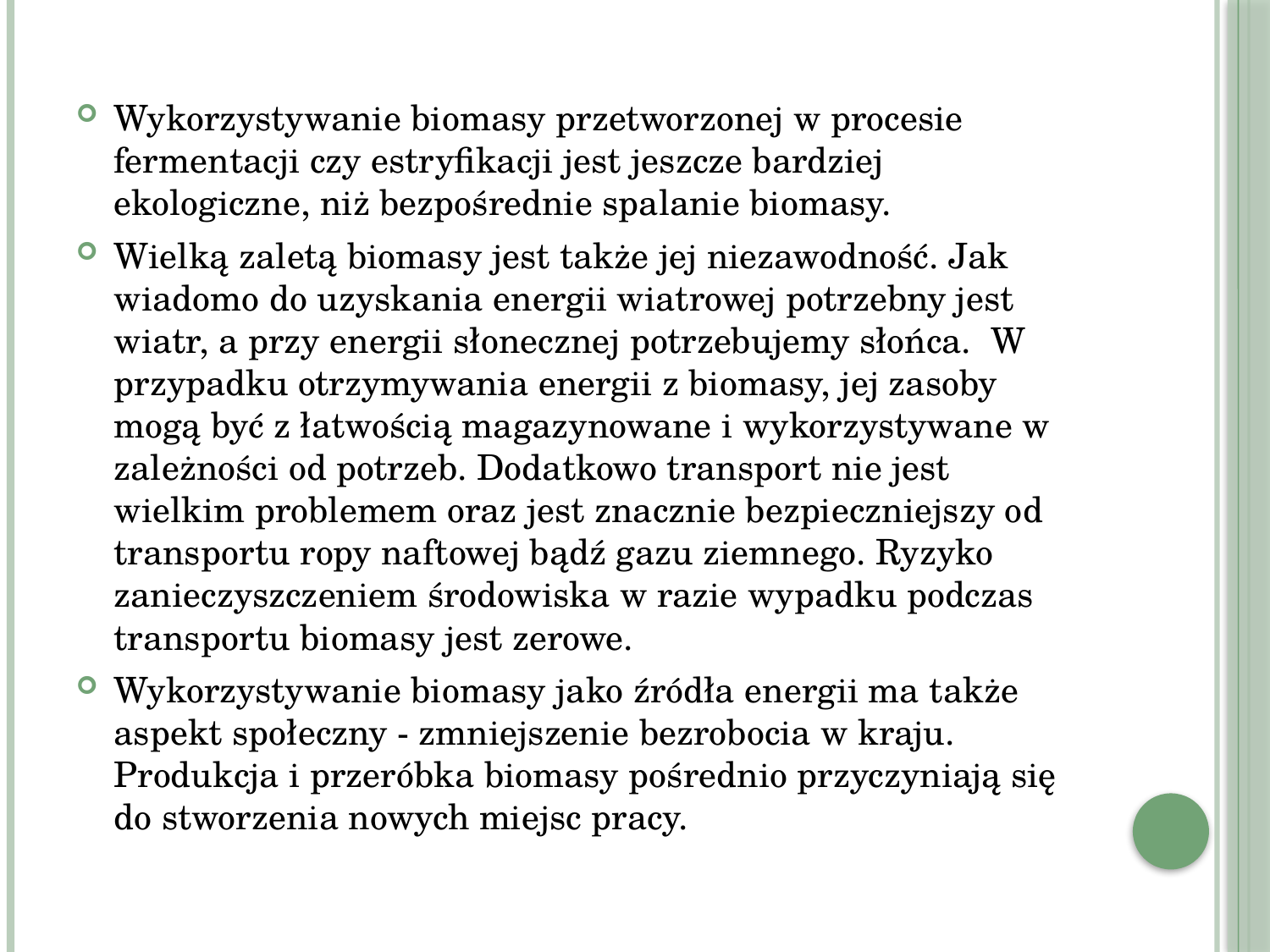

Wykorzystywanie biomasy przetworzonej w procesie fermentacji czy estryfikacji jest jeszcze bardziej ekologiczne, niż bezpośrednie spalanie biomasy.
Wielką zaletą biomasy jest także jej niezawodność. Jak wiadomo do uzyskania energii wiatrowej potrzebny jest wiatr, a przy energii słonecznej potrzebujemy słońca.  W przypadku otrzymywania energii z biomasy, jej zasoby mogą być z łatwością magazynowane i wykorzystywane w zależności od potrzeb. Dodatkowo transport nie jest wielkim problemem oraz jest znacznie bezpieczniejszy od transportu ropy naftowej bądź gazu ziemnego. Ryzyko zanieczyszczeniem środowiska w razie wypadku podczas transportu biomasy jest zerowe.
Wykorzystywanie biomasy jako źródła energii ma także aspekt społeczny - zmniejszenie bezrobocia w kraju. Produkcja i przeróbka biomasy pośrednio przyczyniają się do stworzenia nowych miejsc pracy.